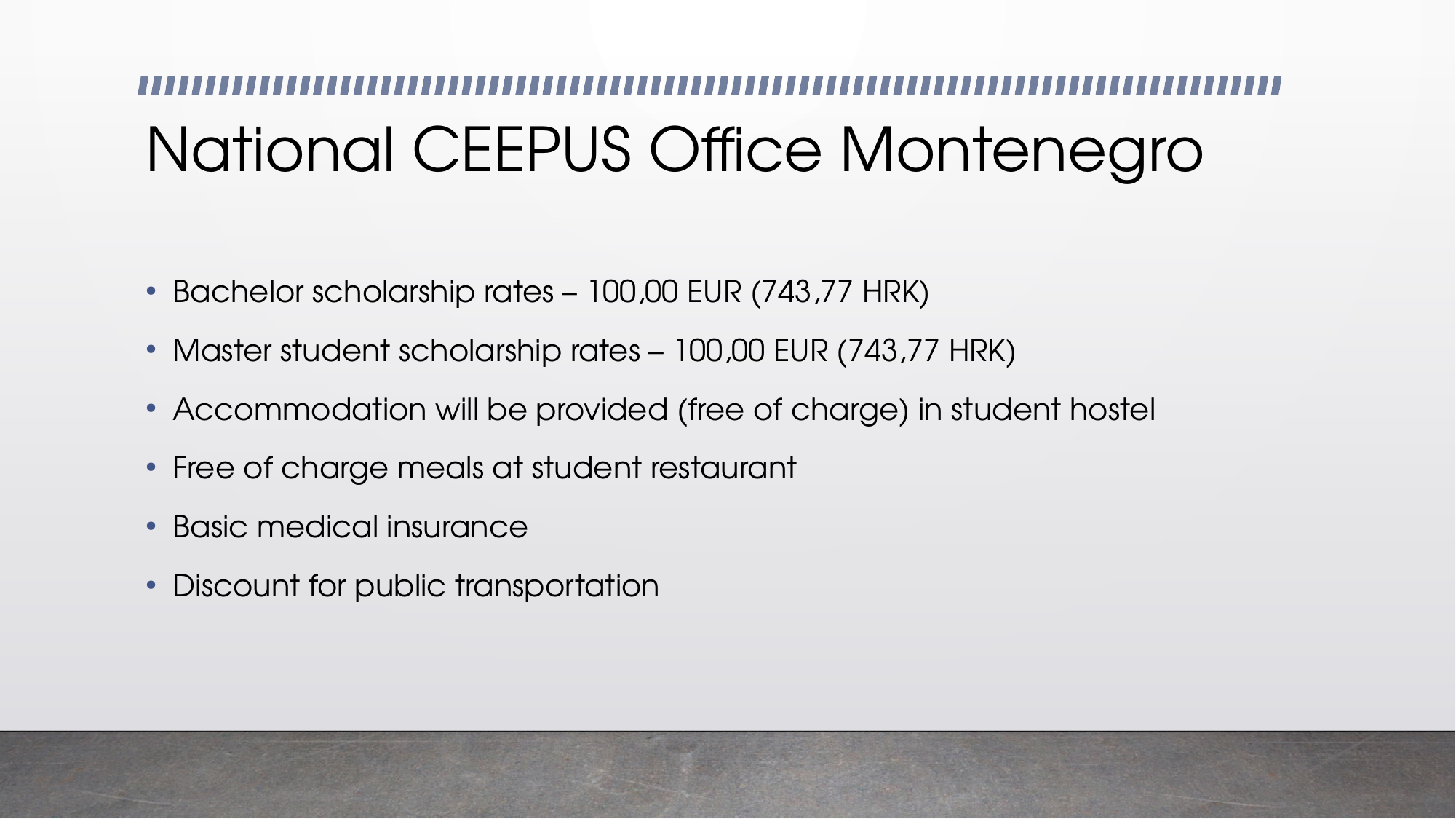

# National CEEPUS Office Montenegro
Bachelor scholarship rates – 100,00 EUR (743,77 HRK)
Master student scholarship rates – 100,00 EUR (743,77 HRK)
Accommodation will be provided (free of charge) in student hostel
Free of charge meals at student restaurant
Basic medical insurance
Discount for public transportation